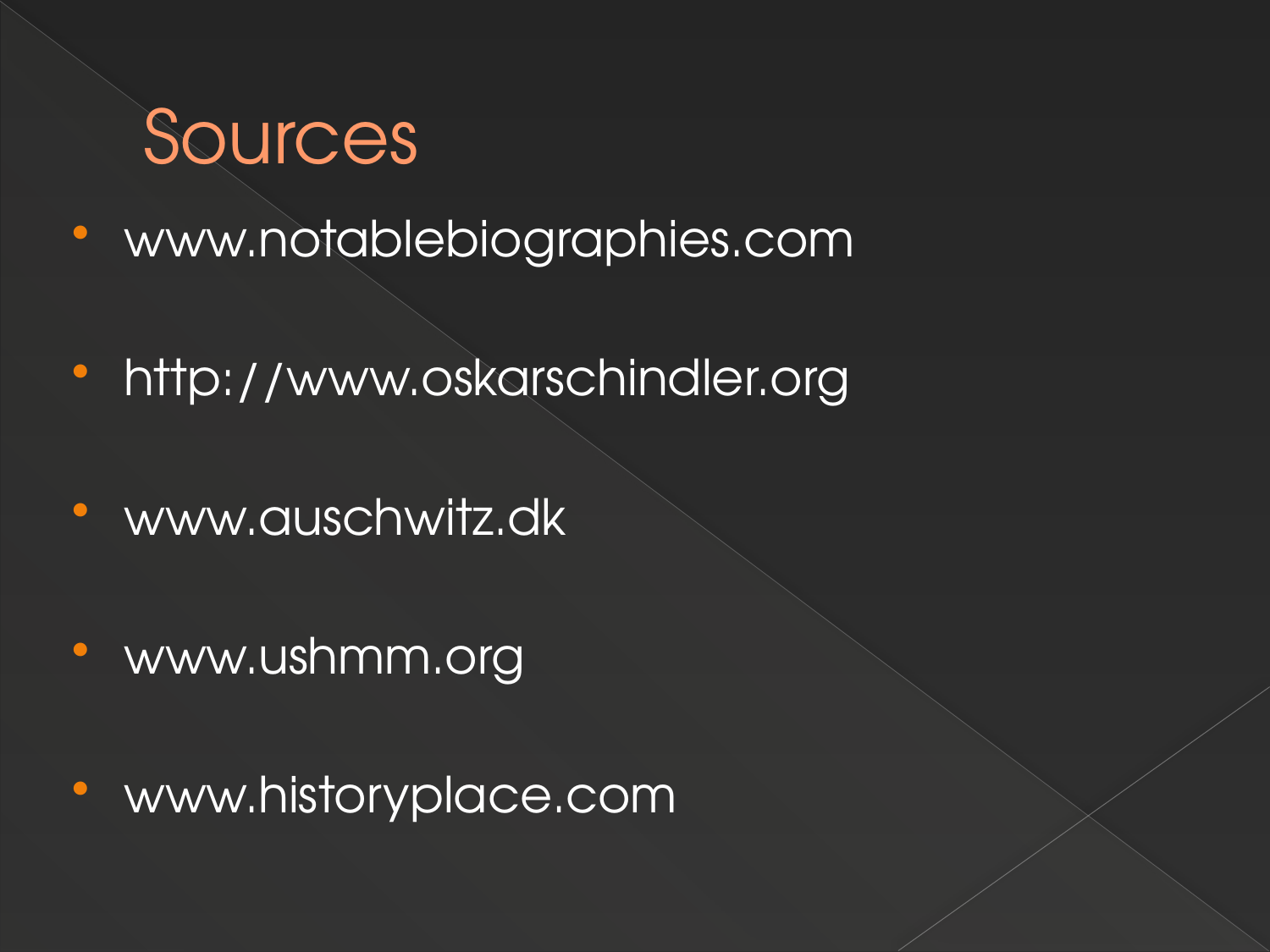

# Sources
www.notablebiographies.com

http://www.oskarschindler.org

www.auschwitz.dk

www.ushmm.org

www.historyplace.com